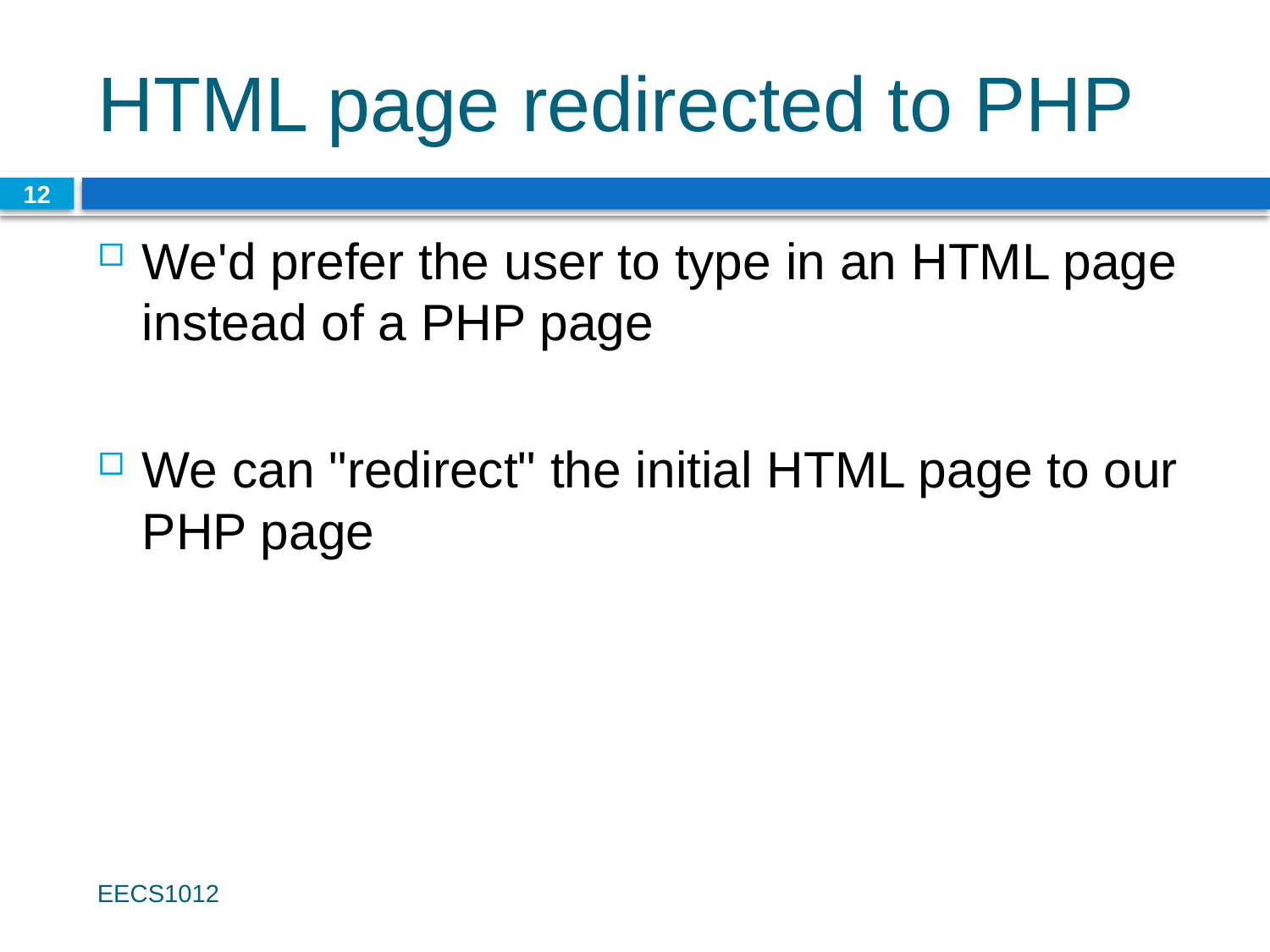

# HTML page redirected to PHP
12
We'd prefer the user to type in an HTML page instead of a PHP page

We can "redirect" the initial HTML page to our PHP page
EECS1012